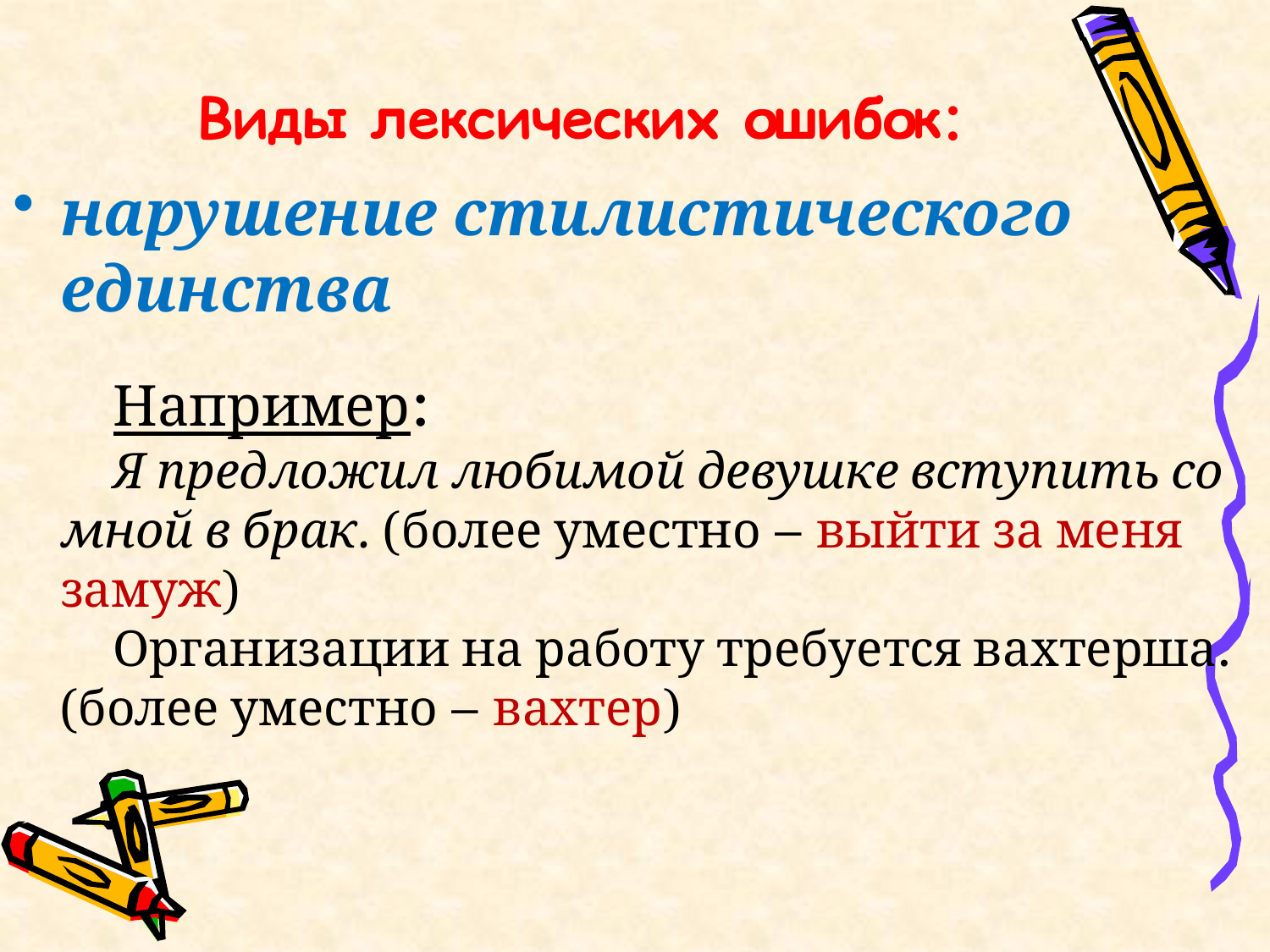

Виды лексических ошибок:
нарушение стилистического единства

Например:
Я предложил любимой девушке вступить со мной в брак. (более уместно – выйти за меня замуж)
Организации на работу требуется вахтерша. (более уместно – вахтер)